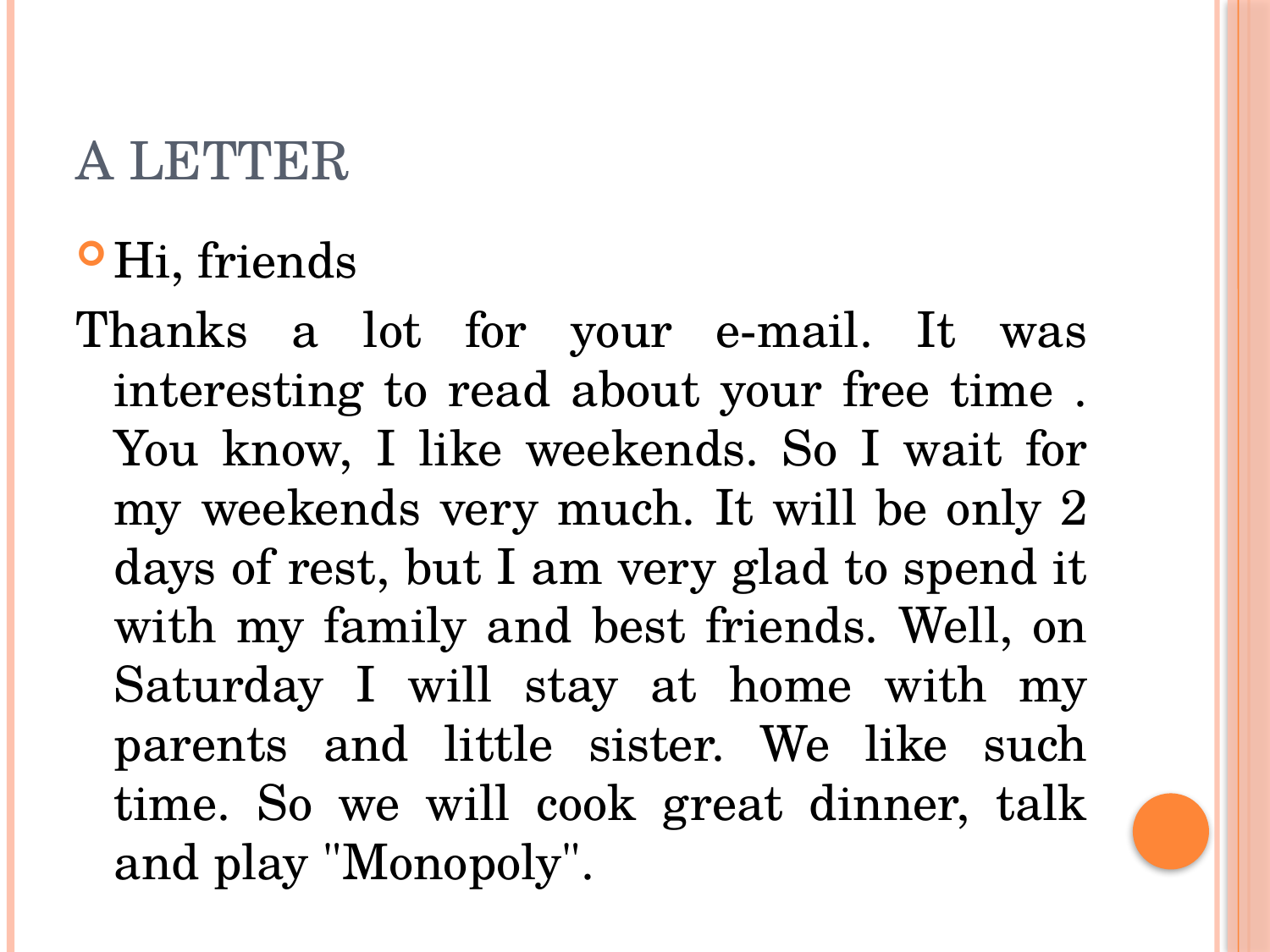

# A letter
Hi, friends
Thanks a lot for your e-mail. It was interesting to read about your free time . You know, I like weekends. So I wait for my weekends very much. It will be only 2 days of rest, but I am very glad to spend it with my family and best friends. Well, on Saturday I will stay at home with my parents and little sister. We like such time. So we will cook great dinner, talk and play "Monopoly".